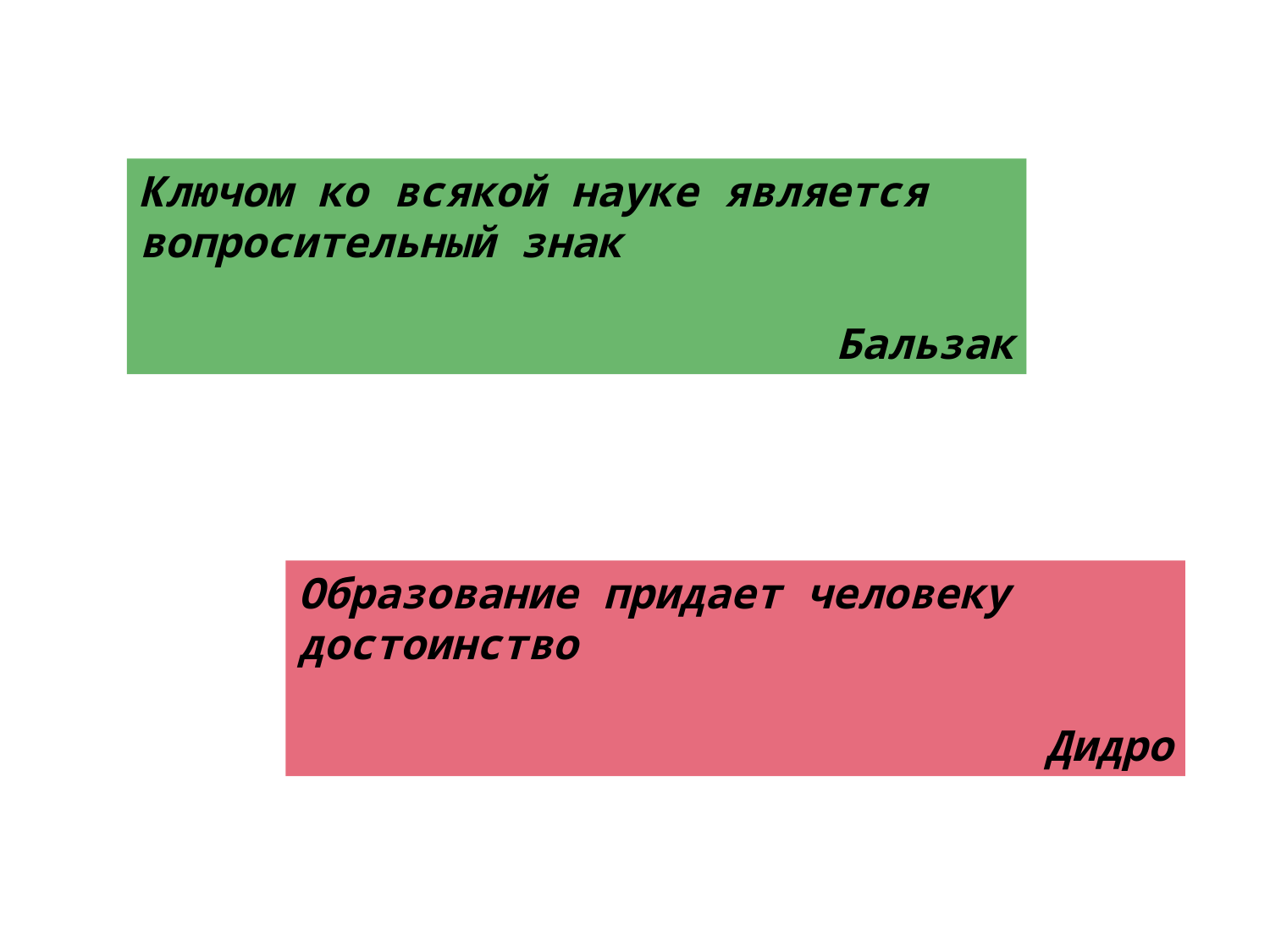

Ключом ко всякой науке является вопросительный знак

Бальзак
Образование придает человеку достоинство

Дидро